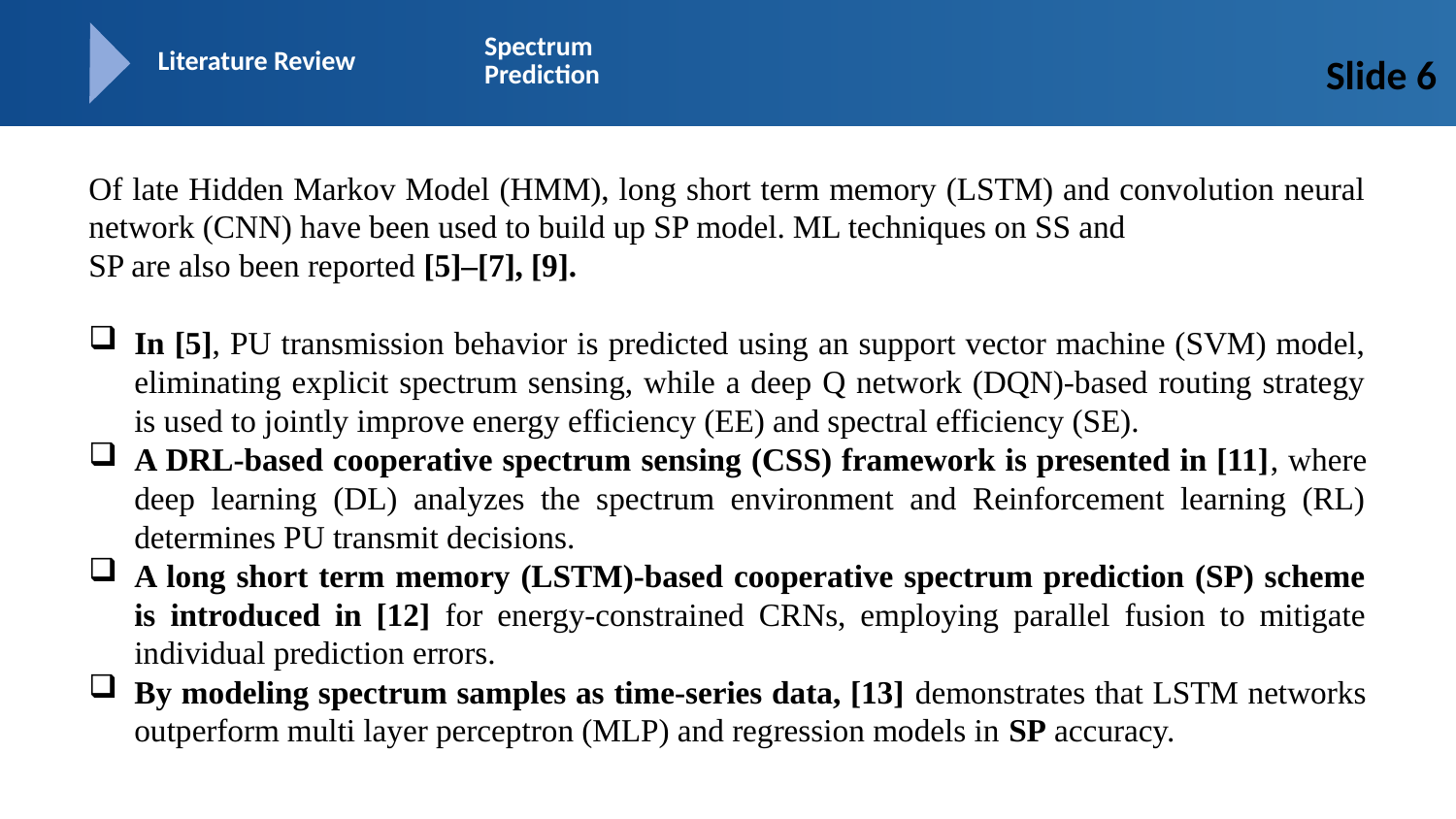

|  | Literature Review |  | Spectrum Prediction |  |  |  |  |
| --- | --- | --- | --- | --- | --- | --- | --- |

Slide 6
Of late Hidden Markov Model (HMM), long short term memory (LSTM) and convolution neural network (CNN) have been used to build up SP model. ML techniques on SS and
SP are also been reported [5]–[7], [9].

In [5], PU transmission behavior is predicted using an support vector machine (SVM) model, eliminating explicit spectrum sensing, while a deep Q network (DQN)-based routing strategy is used to jointly improve energy efficiency (EE) and spectral efficiency (SE).
A DRL-based cooperative spectrum sensing (CSS) framework is presented in [11], where deep learning (DL) analyzes the spectrum environment and Reinforcement learning (RL) determines PU transmit decisions.
A long short term memory (LSTM)-based cooperative spectrum prediction (SP) scheme is introduced in [12] for energy-constrained CRNs, employing parallel fusion to mitigate individual prediction errors.
By modeling spectrum samples as time-series data, [13] demonstrates that LSTM networks outperform multi layer perceptron (MLP) and regression models in SP accuracy.